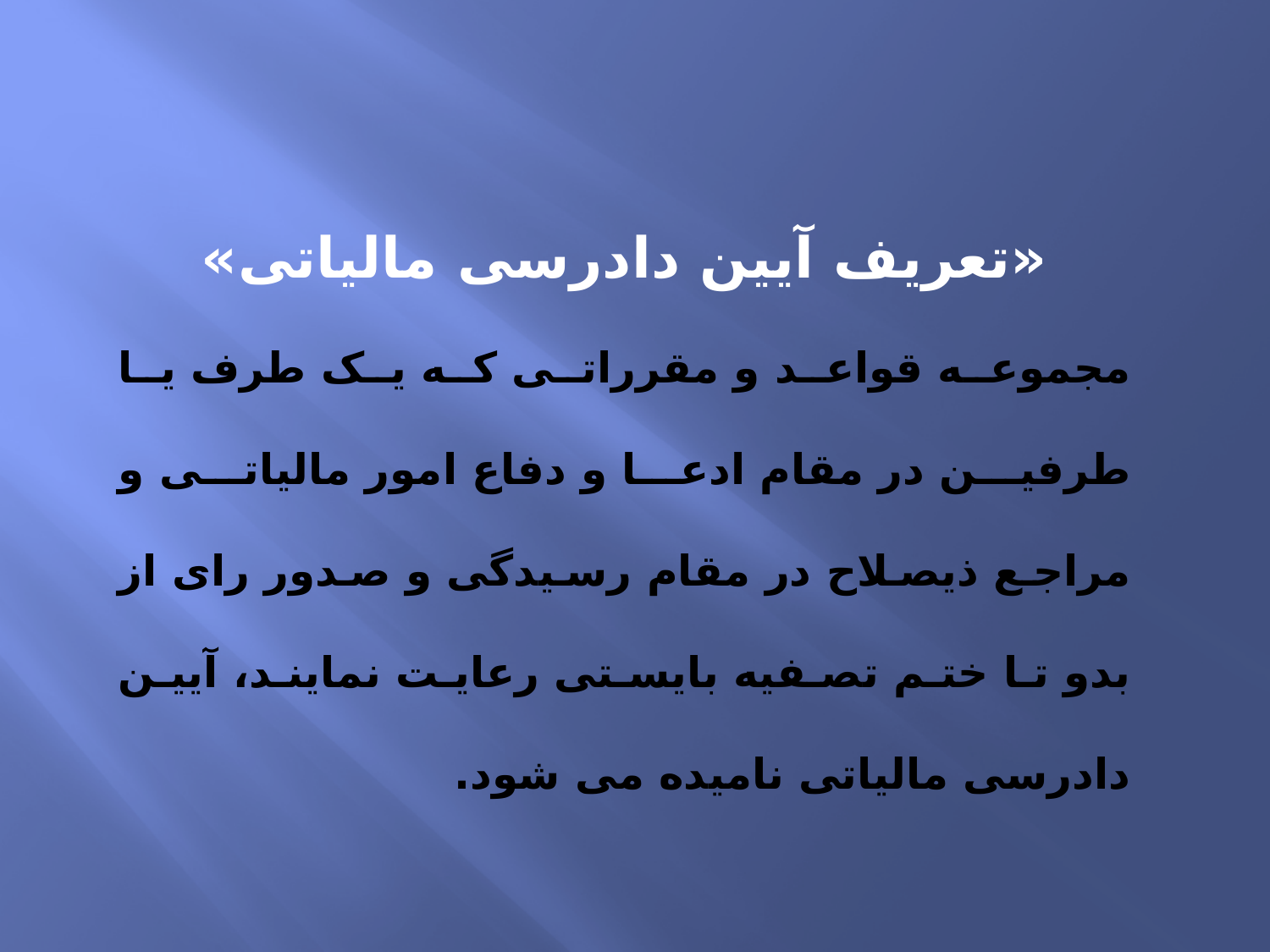

«تعریف آیین دادرسی مالیاتی»
مجموعه قواعد و مقرراتی که یک طرف یا طرفین در مقام ادعا و دفاع امور مالیاتی و مراجع ذيصلاح در مقام رسیدگی و صدور رای از بدو تا ختم تصفيه بایستی رعایت نمایند، آیین دادرسی مالیاتی نامیده می شود.